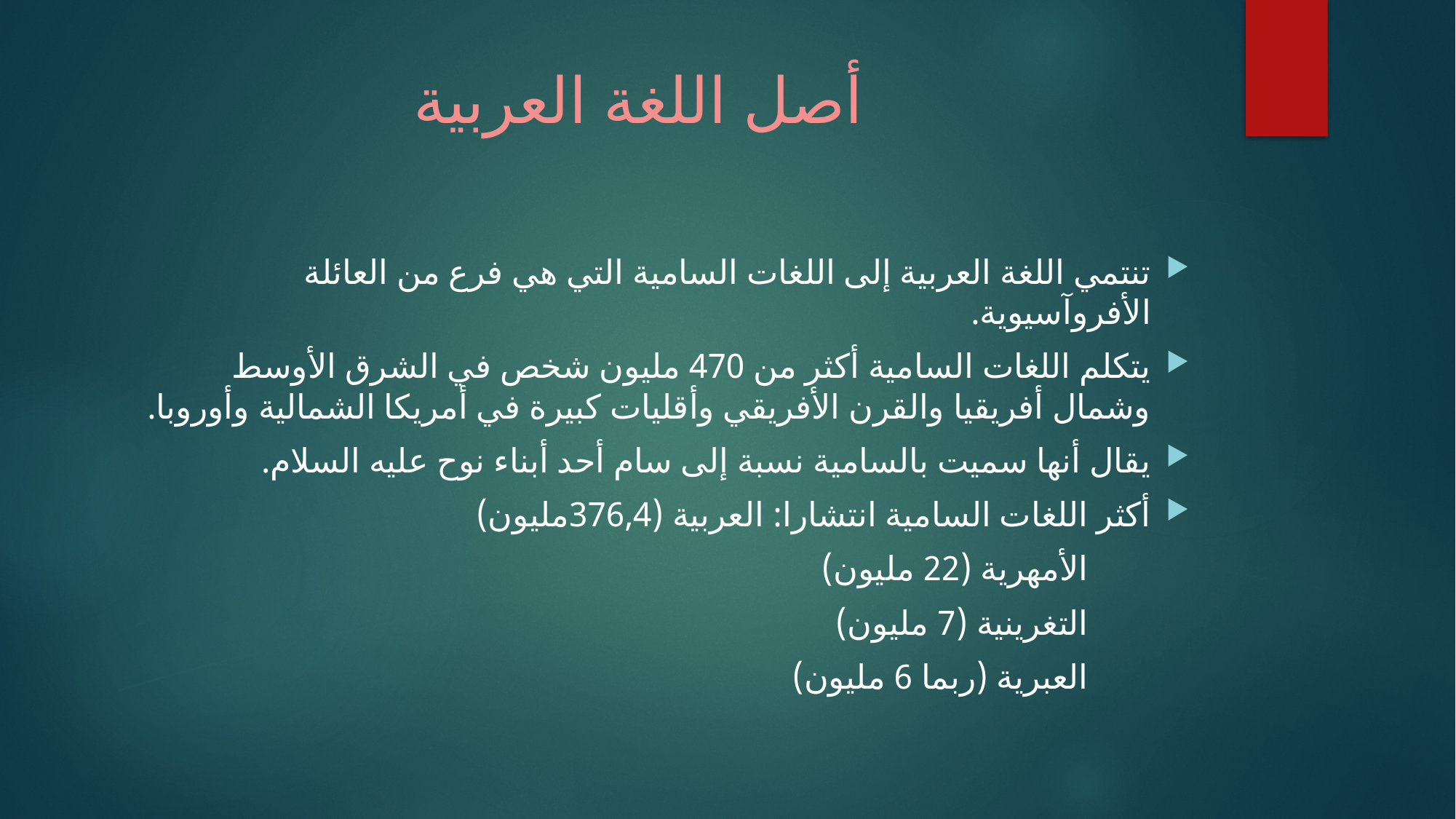

# أصل اللغة العربية
تنتمي اللغة العربية إلى اللغات السامية التي هي فرع من العائلة الأفروآسيوية.
يتكلم اللغات السامية أكثر من 470 مليون شخص في الشرق الأوسط وشمال أفريقيا والقرن الأفريقي وأقليات كبيرة في أمريكا الشمالية وأوروبا.
يقال أنها سميت بالسامية نسبة إلى سام أحد أبناء نوح عليه السلام.
أكثر اللغات السامية انتشارا: العربية (376,4مليون)
						الأمهرية (22 مليون)
						التغرينية (7 مليون)
						العبرية (ربما 6 مليون)